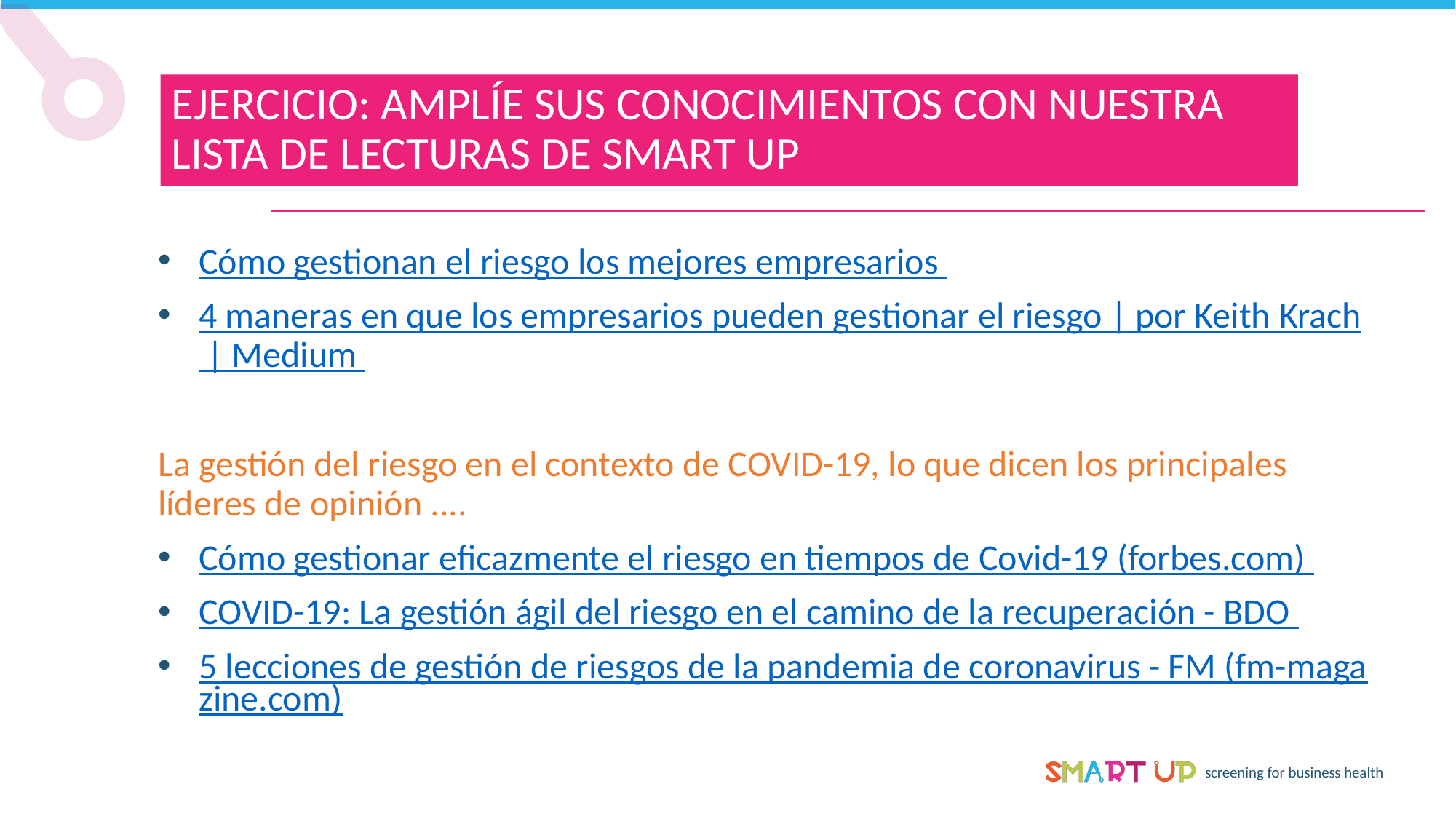

EJERCICIO: AMPLÍE SUS CONOCIMIENTOS CON NUESTRA LISTA DE LECTURAS DE SMART UP
Cómo gestionan el riesgo los mejores empresarios
4 maneras en que los empresarios pueden gestionar el riesgo | por Keith Krach | Medium

La gestión del riesgo en el contexto de COVID-19, lo que dicen los principales líderes de opinión ....
Cómo gestionar eficazmente el riesgo en tiempos de Covid-19 (forbes.com)
COVID-19: La gestión ágil del riesgo en el camino de la recuperación - BDO
5 lecciones de gestión de riesgos de la pandemia de coronavirus - FM (fm-magazine.com)